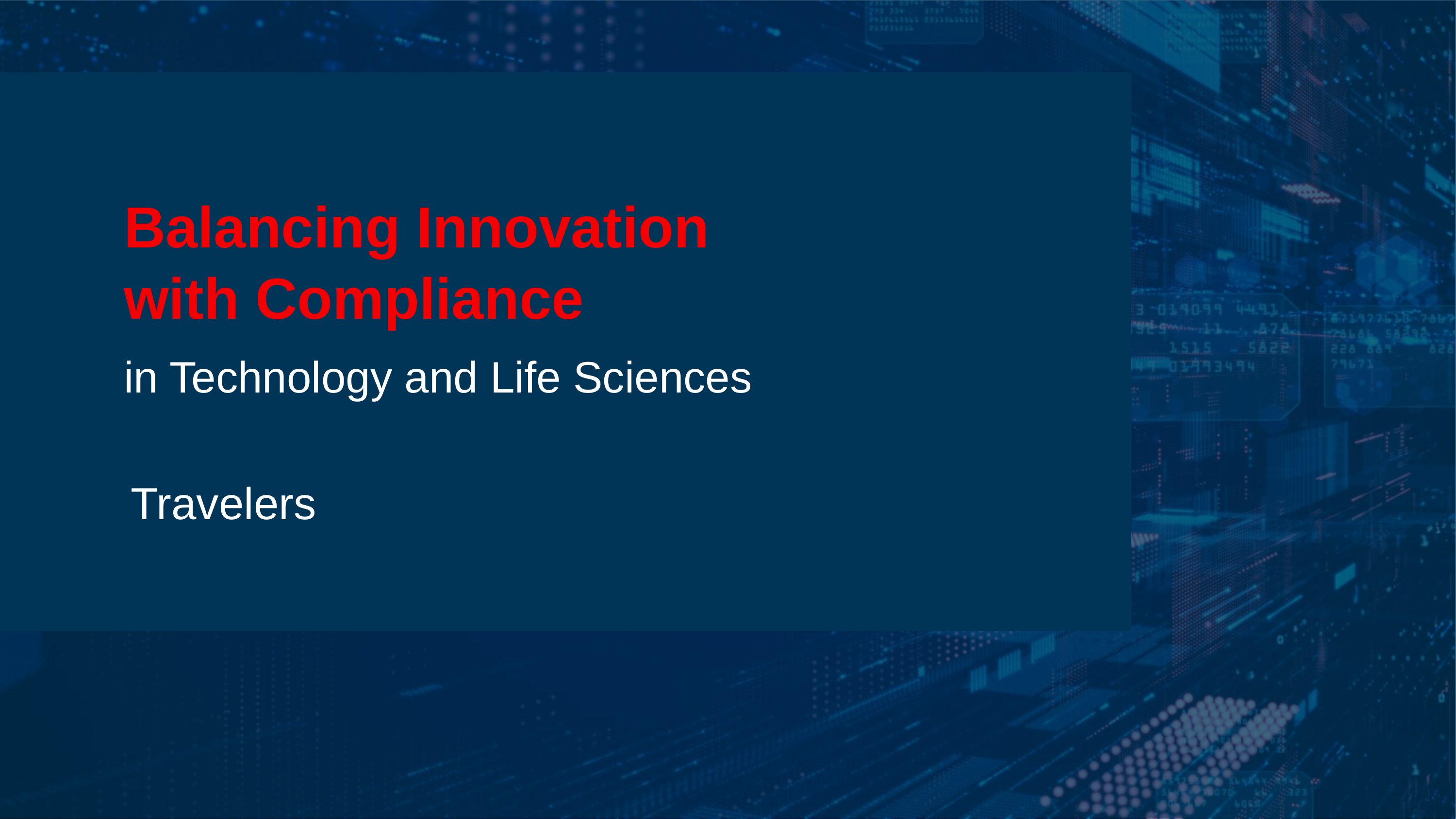

Balancing Innovation
with Compliance
in Technology and Life Sciences
Travelers

1